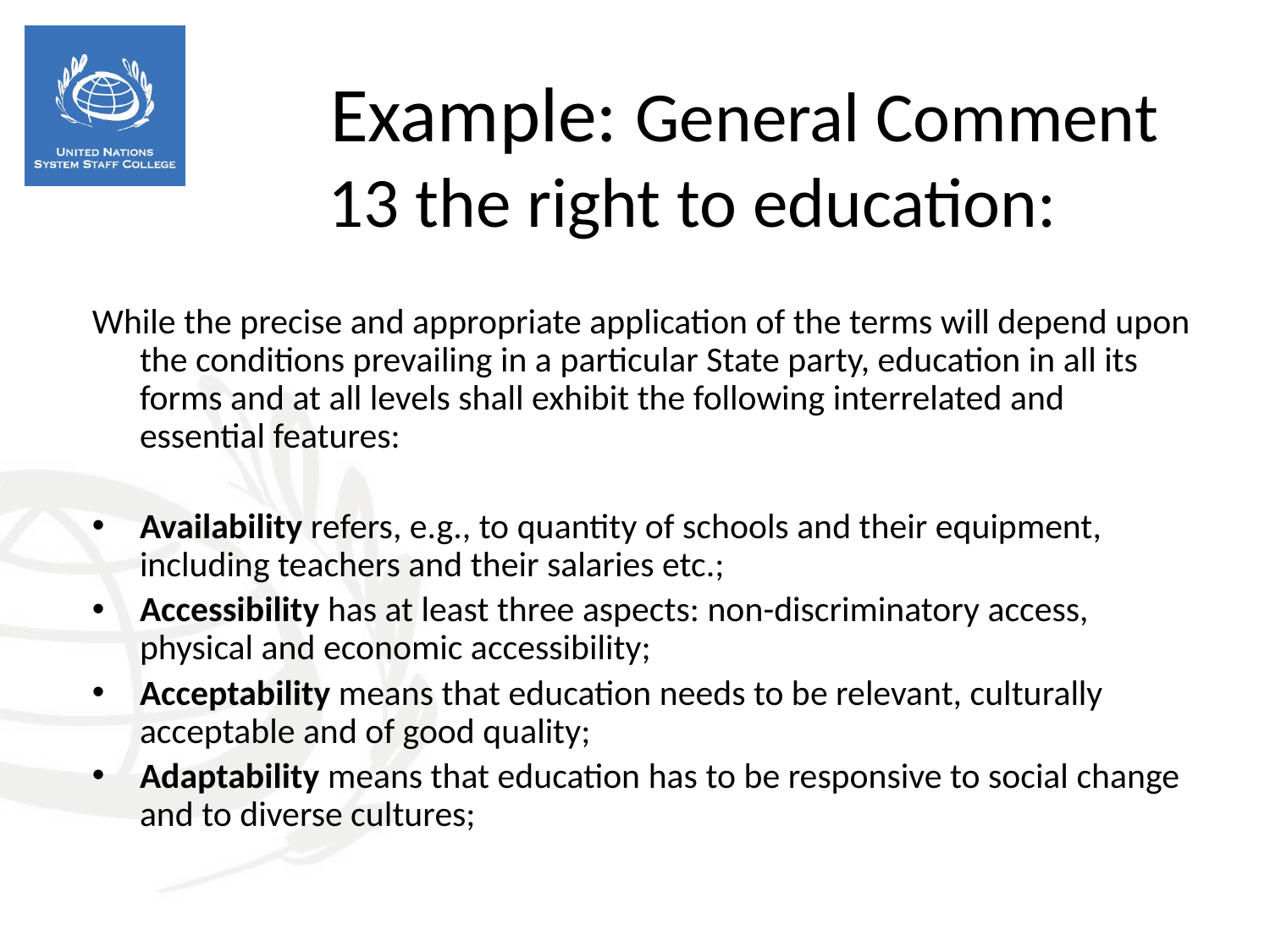

Example: General Comment 13 the right to education:

While the precise and appropriate application of the terms will depend upon the conditions prevailing in a particular State party, education in all its forms and at all levels shall exhibit the following interrelated and essential features:

Availability refers, e.g., to quantity of schools and their equipment, including teachers and their salaries etc.;
Accessibility has at least three aspects: non-discriminatory access, physical and economic accessibility;
Acceptability means that education needs to be relevant, culturally acceptable and of good quality;
Adaptability means that education has to be responsive to social change and to diverse cultures;